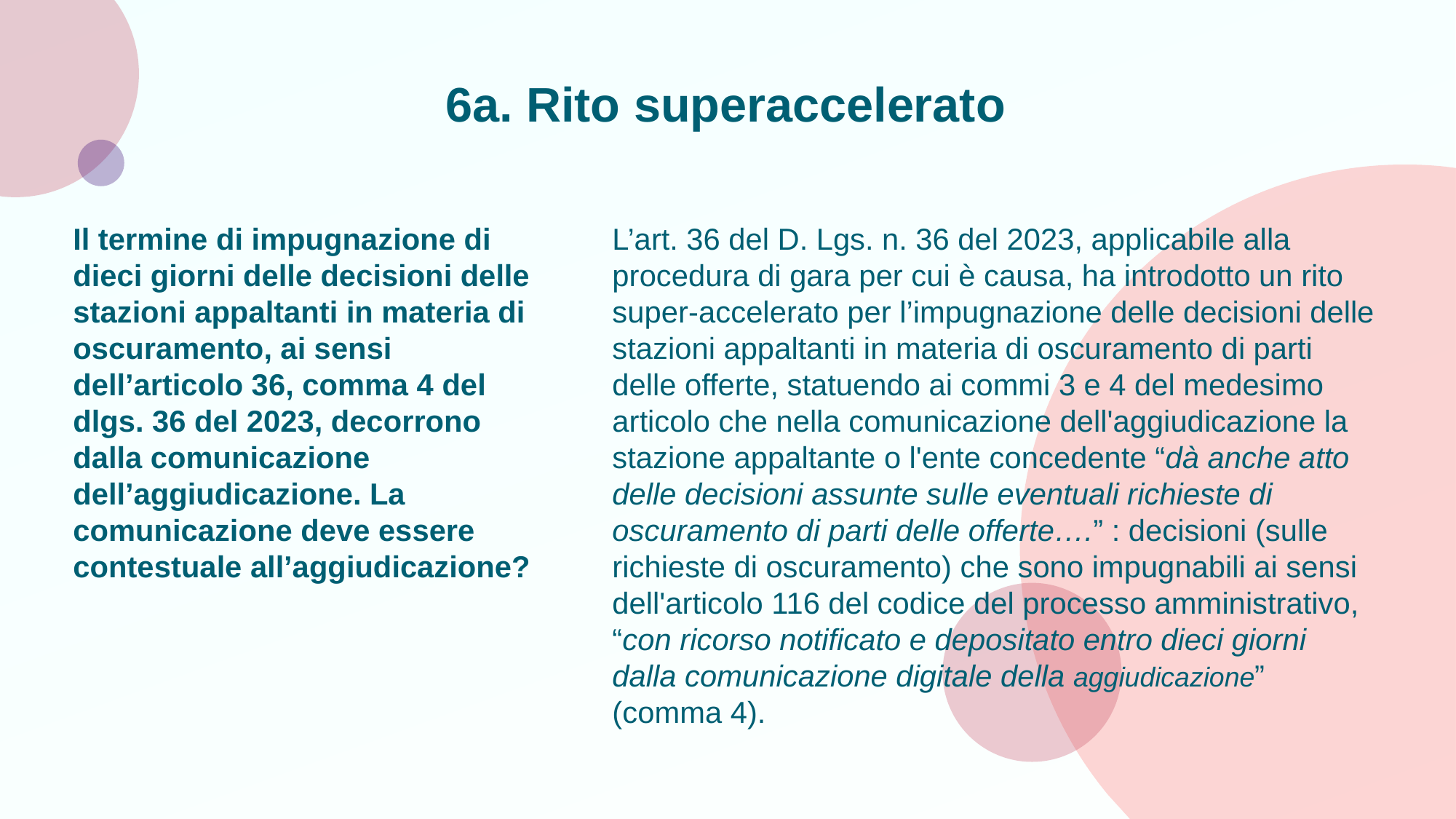

# 6a. Rito superaccelerato
Il termine di impugnazione di dieci giorni delle decisioni delle stazioni appaltanti in materia di oscuramento, ai sensi  dell’articolo 36, comma 4 del dlgs. 36 del 2023, decorrono dalla comunicazione dell’aggiudicazione. La comunicazione deve essere contestuale all’aggiudicazione?
L’art. 36 del D. Lgs. n. 36 del 2023, applicabile alla procedura di gara per cui è causa, ha introdotto un rito super-accelerato per l’impugnazione delle decisioni delle stazioni appaltanti in materia di oscuramento di parti delle offerte, statuendo ai commi 3 e 4 del medesimo articolo che nella comunicazione dell'aggiudicazione la stazione appaltante o l'ente concedente “dà anche atto delle decisioni assunte sulle eventuali richieste di oscuramento di parti delle offerte….” : decisioni (sulle richieste di oscuramento) che sono impugnabili ai sensi dell'articolo 116 del codice del processo amministrativo, “con ricorso notificato e depositato entro dieci giorni dalla comunicazione digitale della aggiudicazione” (comma 4).